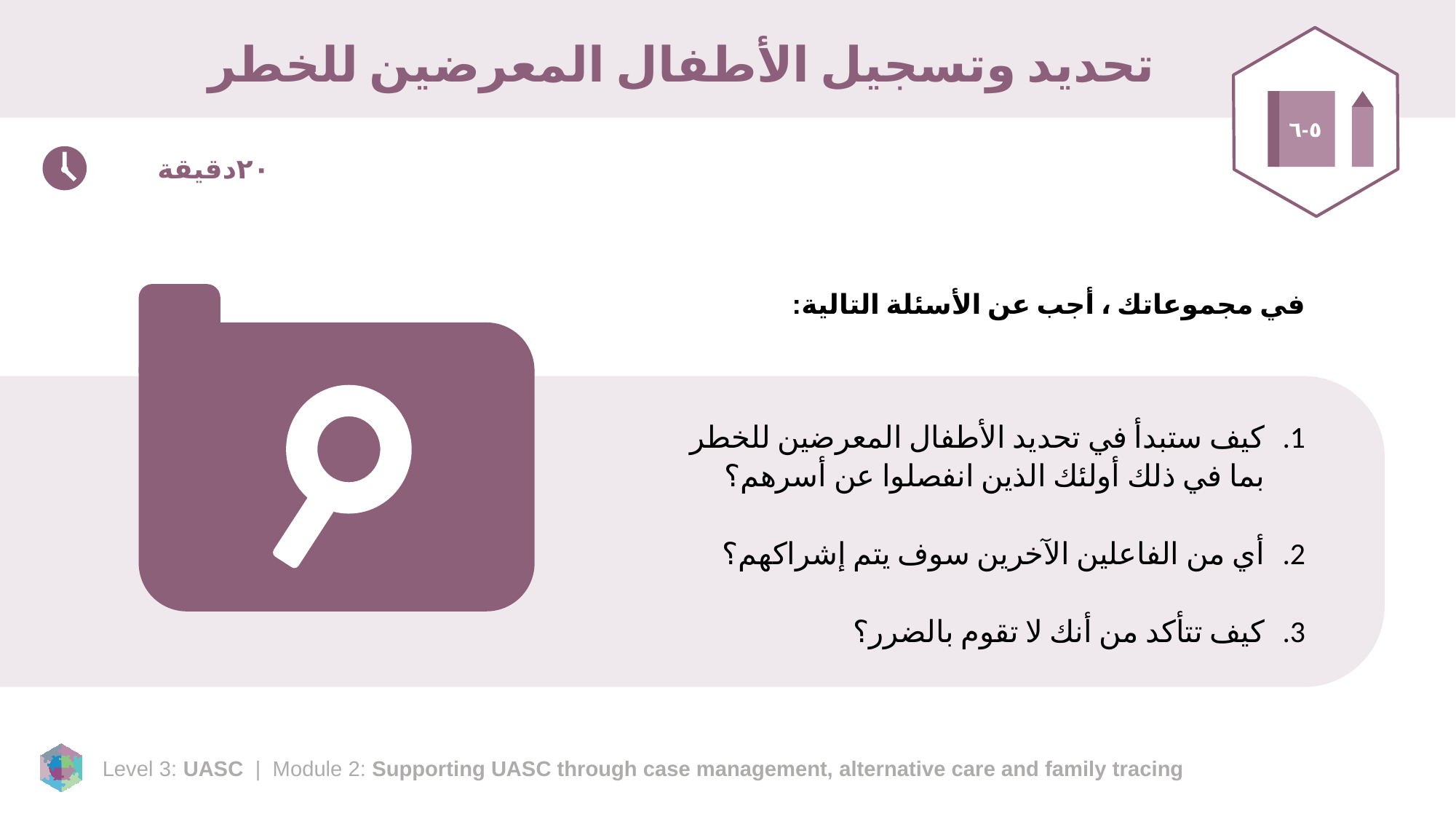

# تحديد وتسجيل الأطفال المعرضين للخطر

٥-٦

٢٠دقيقة

في مجموعاتك ، أجب عن الأسئلة التالية:

كيف ستبدأ في تحديد الأطفال المعرضين للخطر بما في ذلك أولئك الذين انفصلوا عن أسرهم؟

أي من الفاعلين الآخرين سوف يتم إشراكهم؟

كيف تتأكد من أنك لا تقوم بالضرر؟